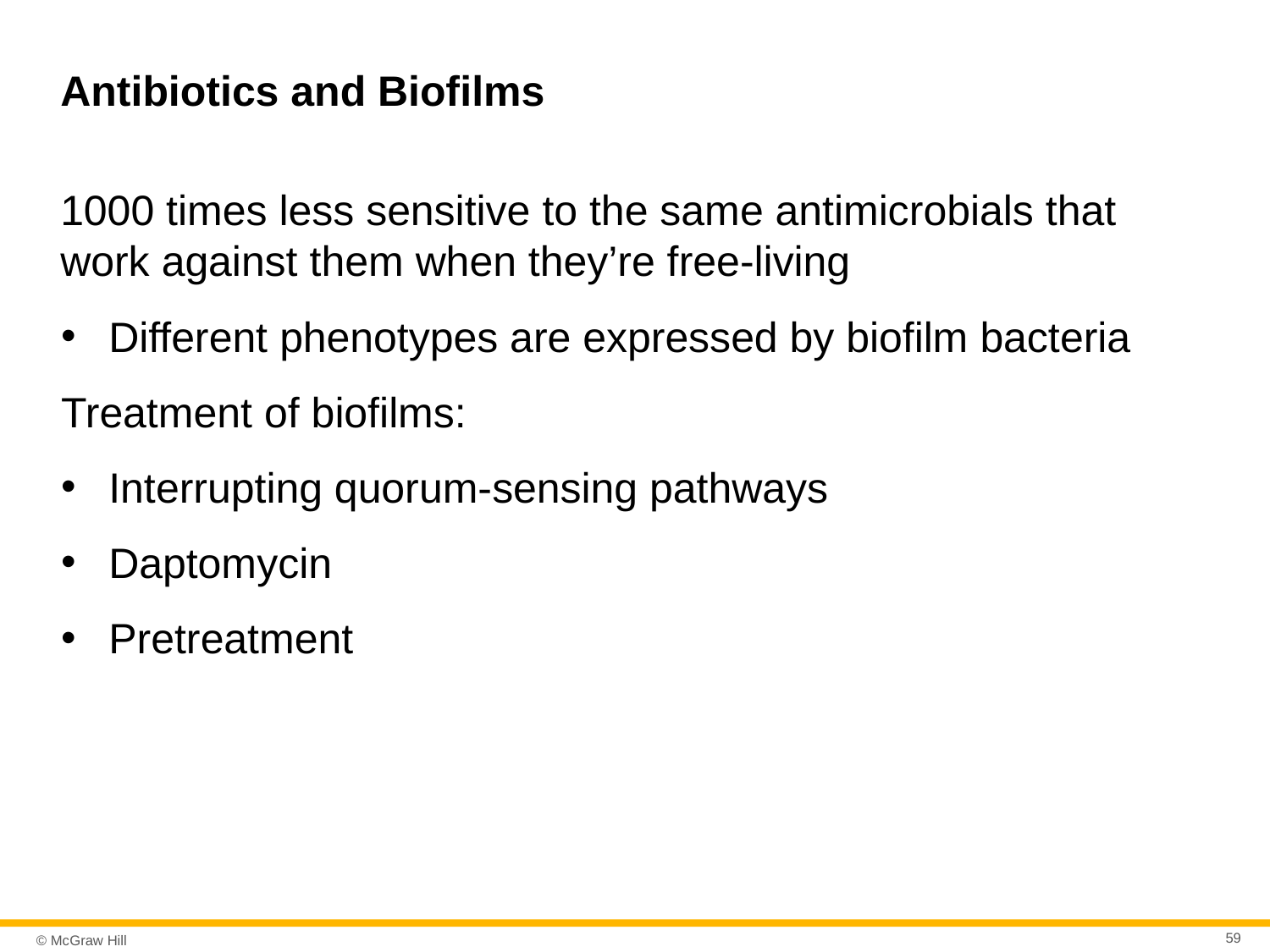

# Antibiotics and Biofilms
1000 times less sensitive to the same antimicrobials that work against them when they’re free-living
Different phenotypes are expressed by biofilm bacteria
Treatment of biofilms:
Interrupting quorum-sensing pathways
Daptomycin
Pretreatment